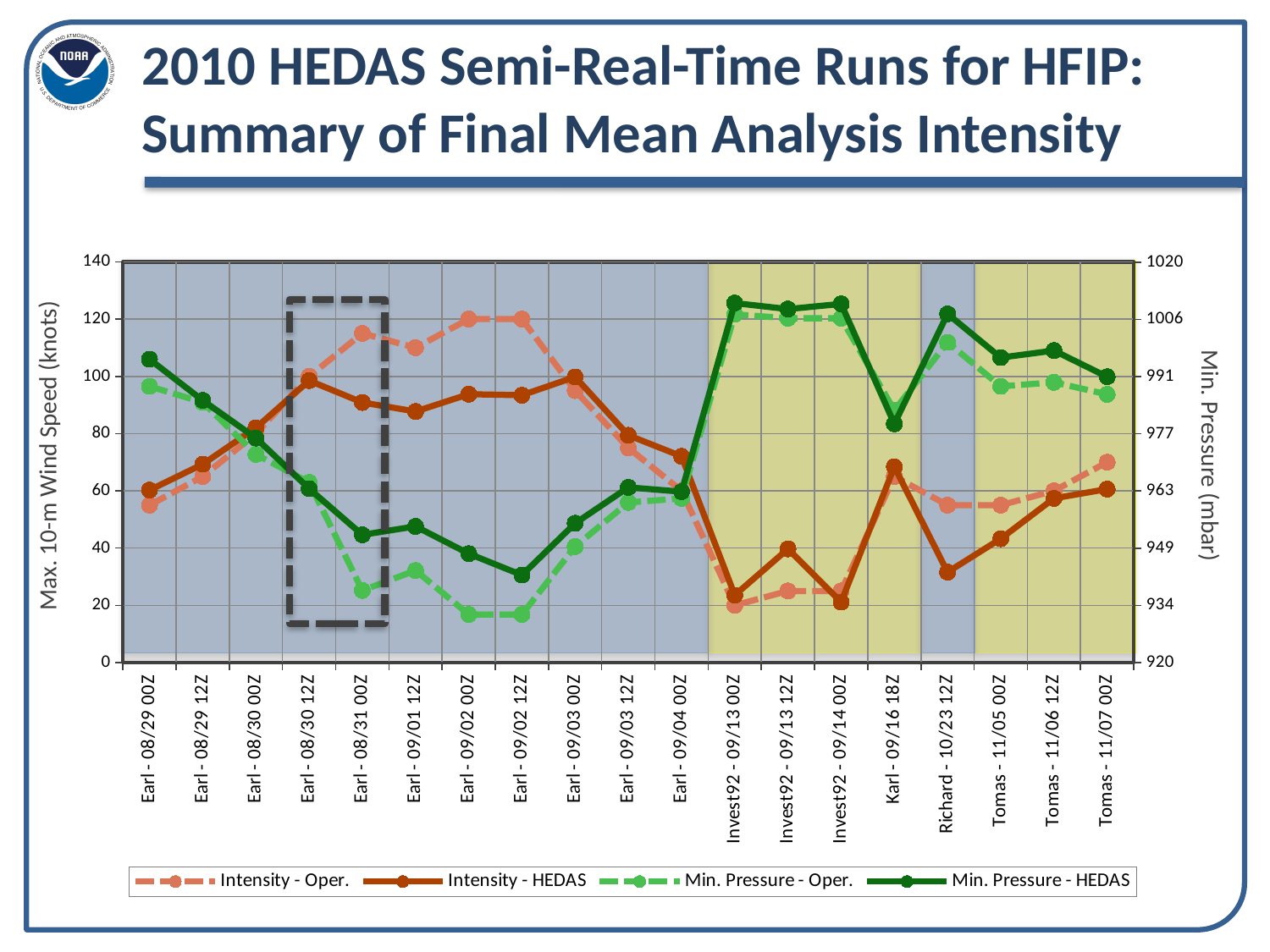

# 2010 HEDAS Semi-Real-Time Runs for HFIP: Summary of Final Mean Analysis Intensity

### Chart

| Category | Intensity - Oper. | Intensity - HEDAS | Min. Pressure - Oper. | Min. Pressure - HEDAS |
|---|---|---|---|---|
| Earl - 08/29 00Z | 55.0 | 60.264 | 989.0 | 995.7700000000003 |
| Earl - 08/29 12Z | 65.0 | 69.297768 | 985.0 | 985.48 |
| Earl - 08/30 00Z | 80.0 | 82.00375199999995 | 972.0 | 976.08 |
| Earl - 08/30 12Z | 100.0 | 98.51414400000004 | 965.0 | 963.4299999999994 |
| Earl - 08/31 00Z | 115.0 | 90.86644799999995 | 938.0 | 951.91 |
| Earl - 09/01 12Z | 110.0 | 87.71716800000004 | 943.0 | 954.02 |
| Earl - 09/02 00Z | 120.0 | 93.75912000000002 | 932.0 | 947.21 |
| Earl - 09/02 12Z | 120.0 | 93.41114400000004 | 932.0 | 941.839999999999 |
| Earl - 09/03 00Z | 95.0 | 99.803016 | 949.0 | 954.8 |
| Earl - 09/03 12Z | 75.0 | 79.408512 | 960.0 | 963.7700000000003 |
| Earl - 09/04 00Z | 60.0 | 72.06796800000002 | 961.0 | 962.69 |
| Invest92 - 09/13 00Z | 20.0 | 23.51851199999999 | 1007.0 | 1009.8 |
| Invest92 - 09/13 12Z | 25.0 | 39.713976 | 1006.0 | 1008.3 |
| Invest92 - 09/14 00Z | 25.0 | 21.129336 | 1006.0 | 1009.6 |
| Karl - 09/16 18Z | 65.0 | 68.40352800000002 | 983.0 | 979.63 |
| Richard - 10/23 12Z | 55.0 | 31.58222399999999 | 1000.0 | 1007.1 |
| Tomas - 11/05 00Z | 55.0 | 43.27927200000001 | 989.0 | 996.1800000000002 |
| Tomas - 11/06 12Z | 60.0 | 57.382992 | 990.0 | 997.9399999999998 |
| Tomas - 11/07 00Z | 70.0 | 60.60420000000001 | 987.0 | 991.4 |

Max. 10-m Wind Speed (knots)
Min. Pressure (mbar)